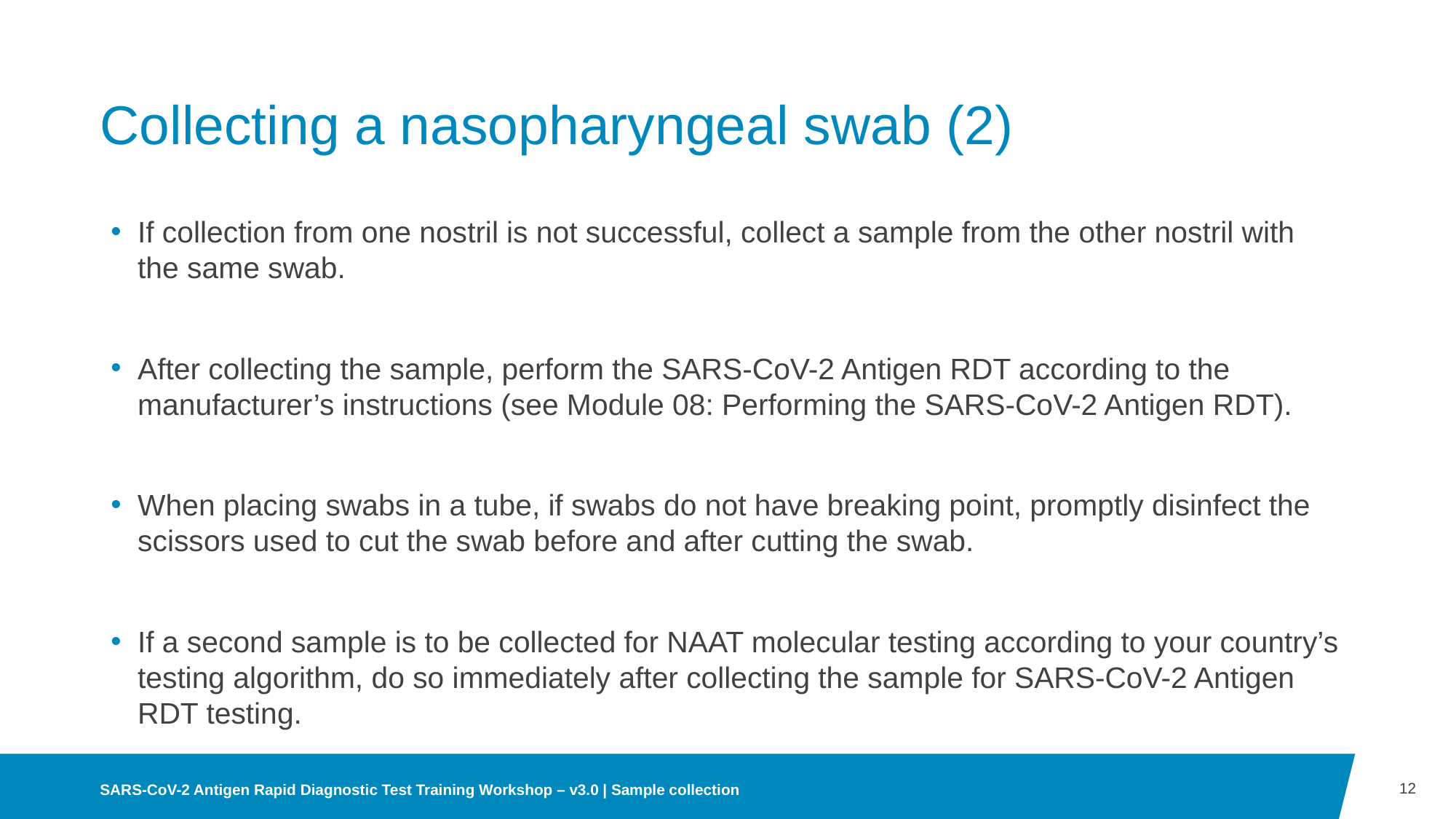

# Collecting a nasopharyngeal swab (2)
If collection from one nostril is not successful, collect a sample from the other nostril with the same swab.

After collecting the sample, perform the SARS-CoV-2 Antigen RDT according to the manufacturer’s instructions (see Module 08: Performing the SARS-CoV-2 Antigen RDT).

When placing swabs in a tube, if swabs do not have breaking point, promptly disinfect the scissors used to cut the swab before and after cutting the swab.

If a second sample is to be collected for NAAT molecular testing according to your country’s testing algorithm, do so immediately after collecting the sample for SARS-CoV-2 Antigen RDT testing.

12
SARS-CoV-2 Antigen Rapid Diagnostic Test Training Workshop – v3.0 | Sample collection